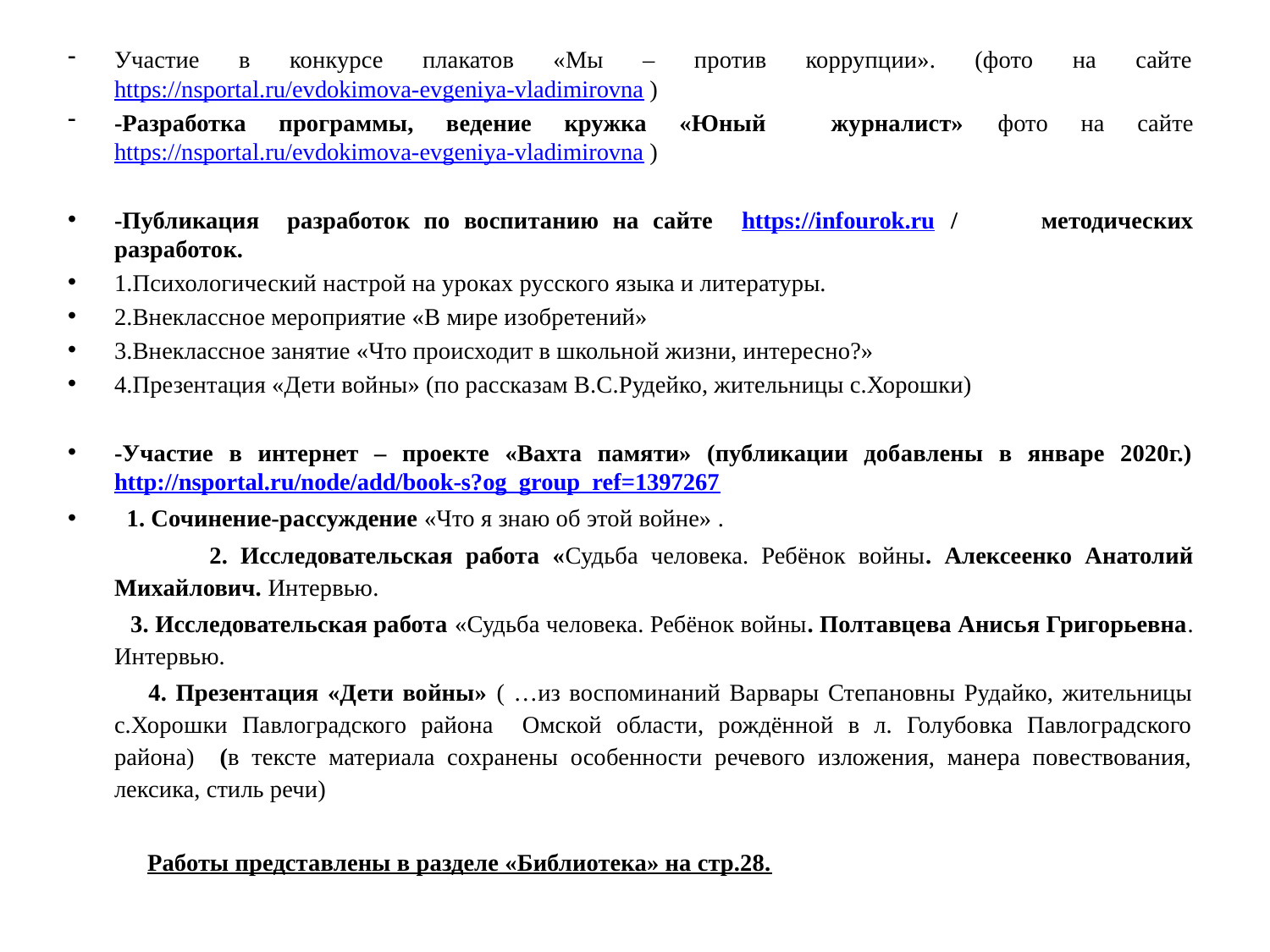

Участие в конкурсе плакатов «Мы – против коррупции». (фото на сайте https://nsportal.ru/evdokimova-evgeniya-vladimirovna)
-Разработка программы, ведение кружка «Юный  журналист» фото на сайте https://nsportal.ru/evdokimova-evgeniya-vladimirovna)

-Публикация  разработок по воспитанию на сайте  https://infourok.ru /      методических разработок.
1.Психологический настрой на уроках русского языка и литературы.
2.Внеклассное мероприятие «В мире изобретений»
3.Внеклассное занятие «Что происходит в школьной жизни, интересно?»
4.Презентация «Дети войны» (по рассказам В.С.Рудейко, жительницы с.Хорошки)

-Участие в интернет – проекте «Вахта памяти» (публикации добавлены в январе 2020г.) http://nsportal.ru/node/add/book-s?og_group_ref=1397267
  1. Сочинение-рассуждение «Что я знаю об этой войне» .
           2. Исследовательская работа «Судьба человека. Ребёнок войны. Алексеенко Анатолий Михайлович. Интервью.
          3. Исследовательская работа «Судьба человека. Ребёнок войны. Полтавцева Анисья Григорьевна. Интервью.
         4. Презентация «Дети войны» ( …из воспоминаний Варвары Степановны Рудайко, жительницы с.Хорошки Павлоградского района  Омской области, рождённой в л. Голубовка Павлоградского района)  (в тексте материала сохранены особенности речевого изложения, манера повествования, лексика, стиль речи)

             Работы представлены в разделе «Библиотека» на стр.28.